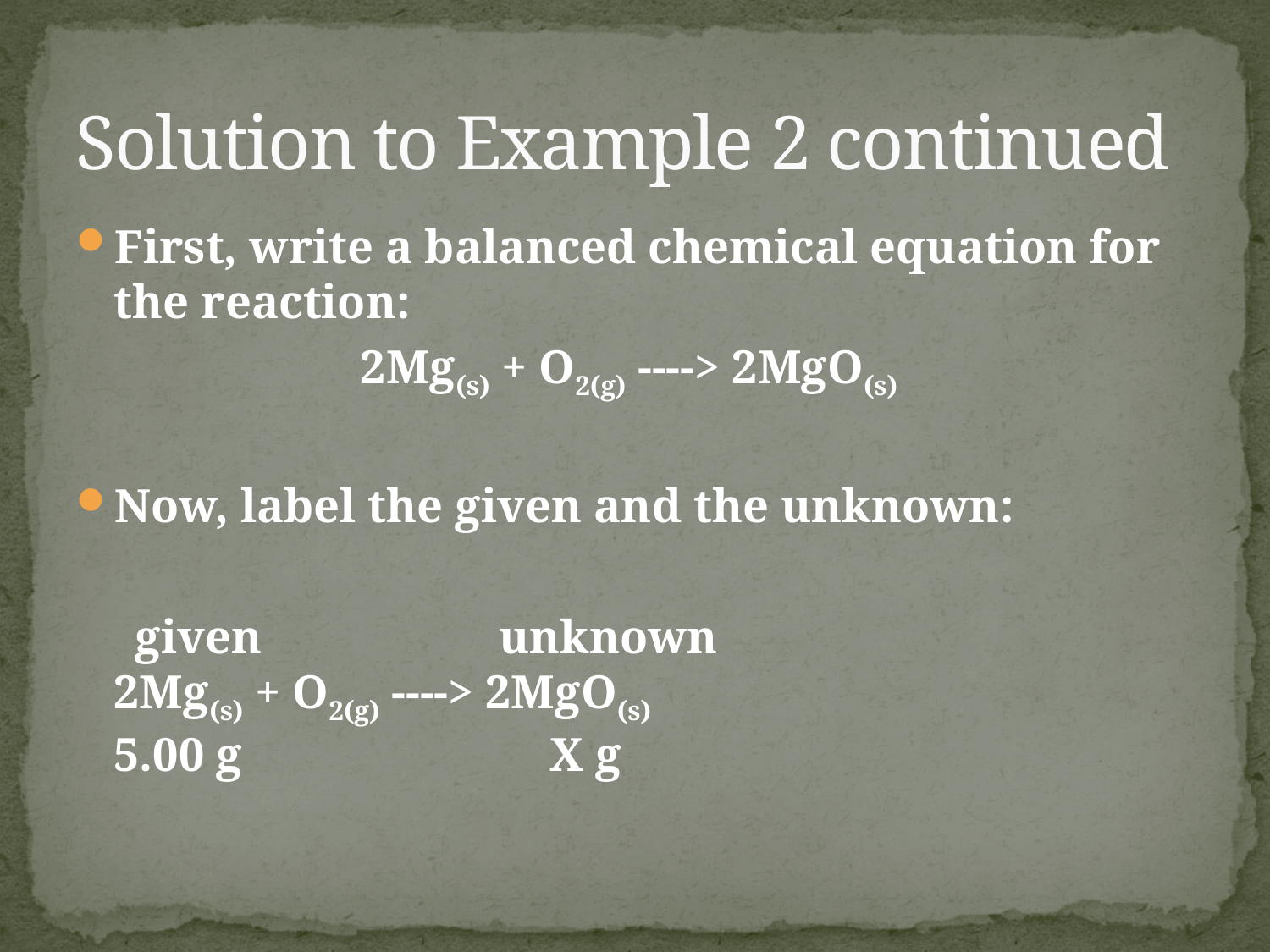

# Solution to Example 2 continued
First, write a balanced chemical equation for the reaction:
                        2Mg(s) + O2(g) ----> 2MgO(s)

Now, label the given and the unknown:

     given                    unknown      
2Mg(s) + O2(g) ----> 2MgO(s)
5.00 g                          X g